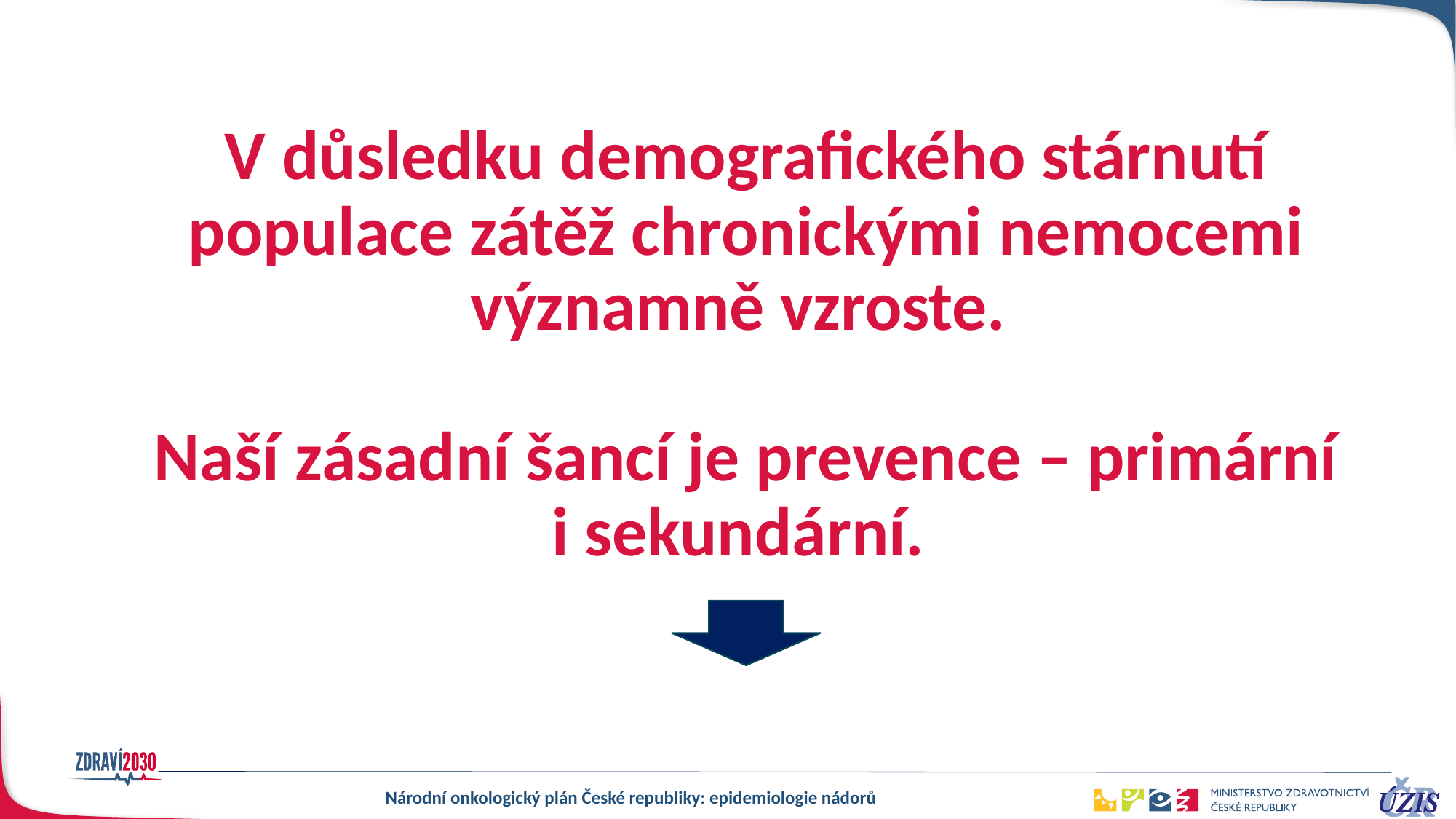

# V důsledku demografického stárnutí populace zátěž chronickými nemocemi významně vzroste. Naší zásadní šancí je prevence – primární i sekundární.